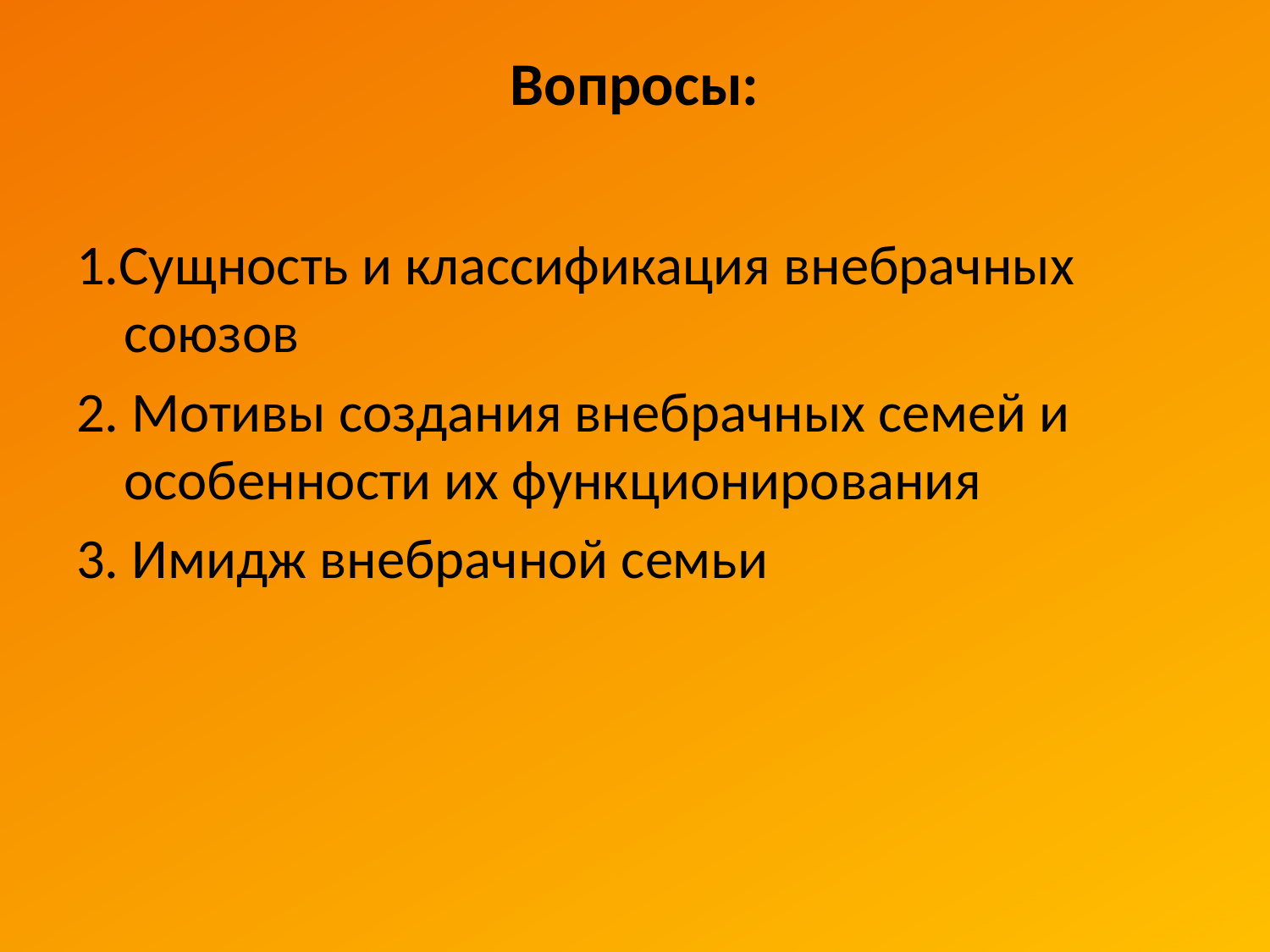

# Вопросы:
1.Сущность и классификация внебрачных союзов
2. Мотивы создания внебрачных семей и особенности их функционирования
3. Имидж внебрачной семьи